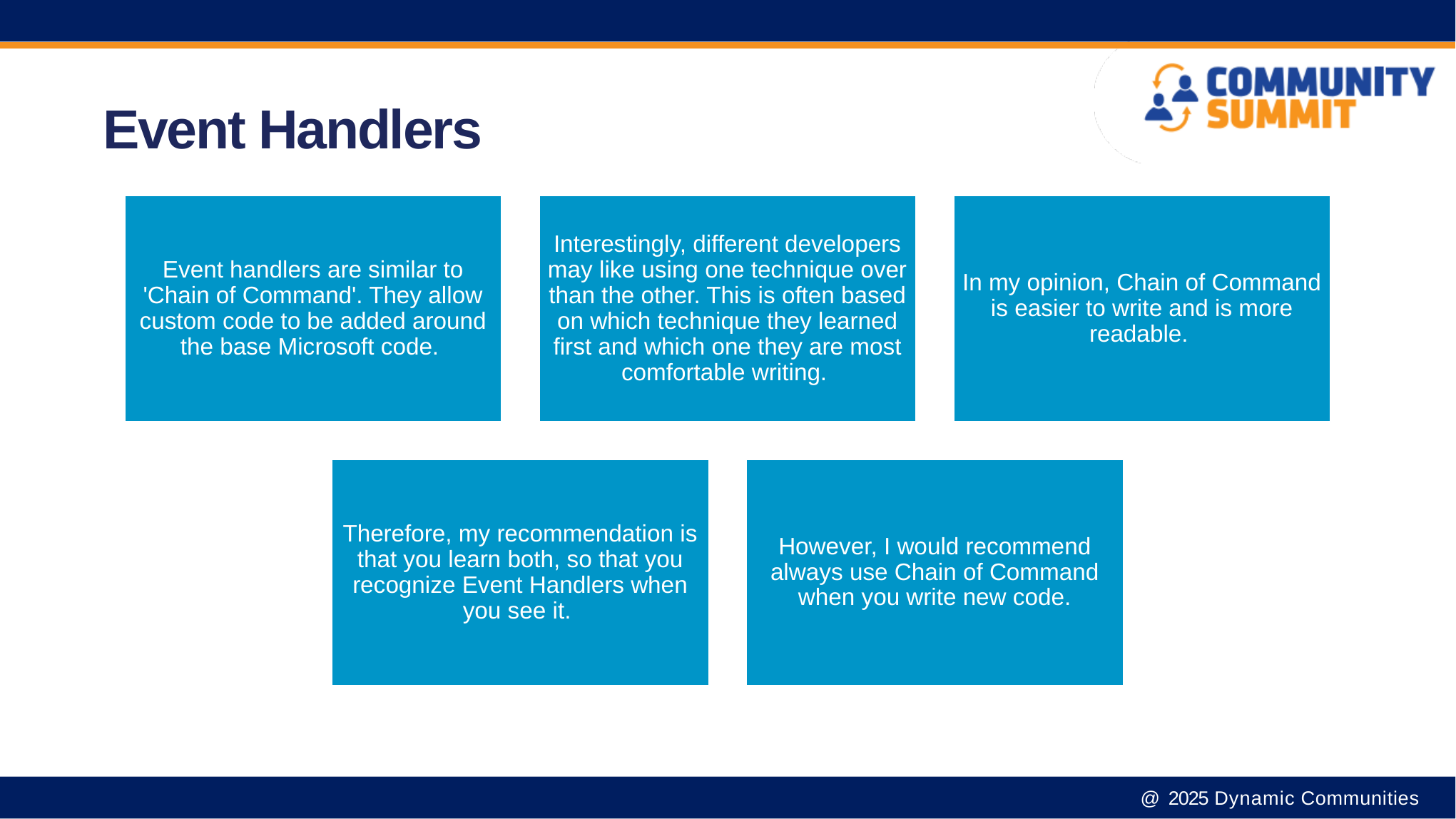

# Event Handlers
Event handlers are similar to 'Chain of Command'. They allow custom code to be added around the base Microsoft code.
Interestingly, different developers may like using one technique over than the other. This is often based on which technique they learned first and which one they are most comfortable writing.
In my opinion, Chain of Command is easier to write and is more readable.
Therefore, my recommendation is that you learn both, so that you recognize Event Handlers when you see it.
However, I would recommend always use Chain of Command when you write new code.